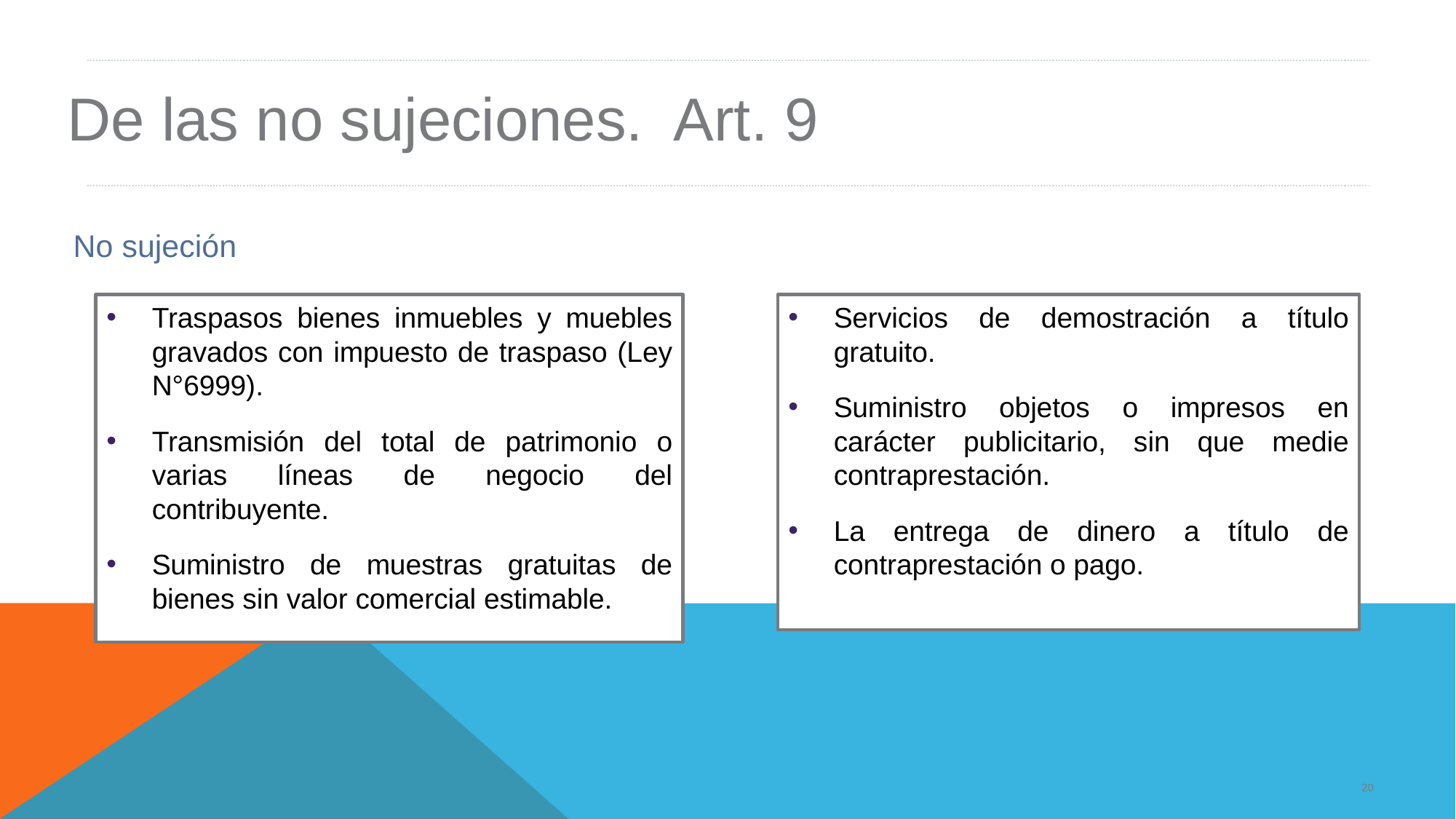

De las no sujeciones.  Art. 9
No sujeción

Servicios de demostración a título gratuito.

Suministro objetos o impresos en carácter publicitario, sin que medie contraprestación.

La entrega de dinero a título de contraprestación o pago.

Traspasos bienes inmuebles y muebles gravados con impuesto de traspaso (Ley N°6999).

Transmisión del total de patrimonio o varias líneas de negocio del contribuyente.

Suministro de muestras gratuitas de bienes sin valor comercial estimable.